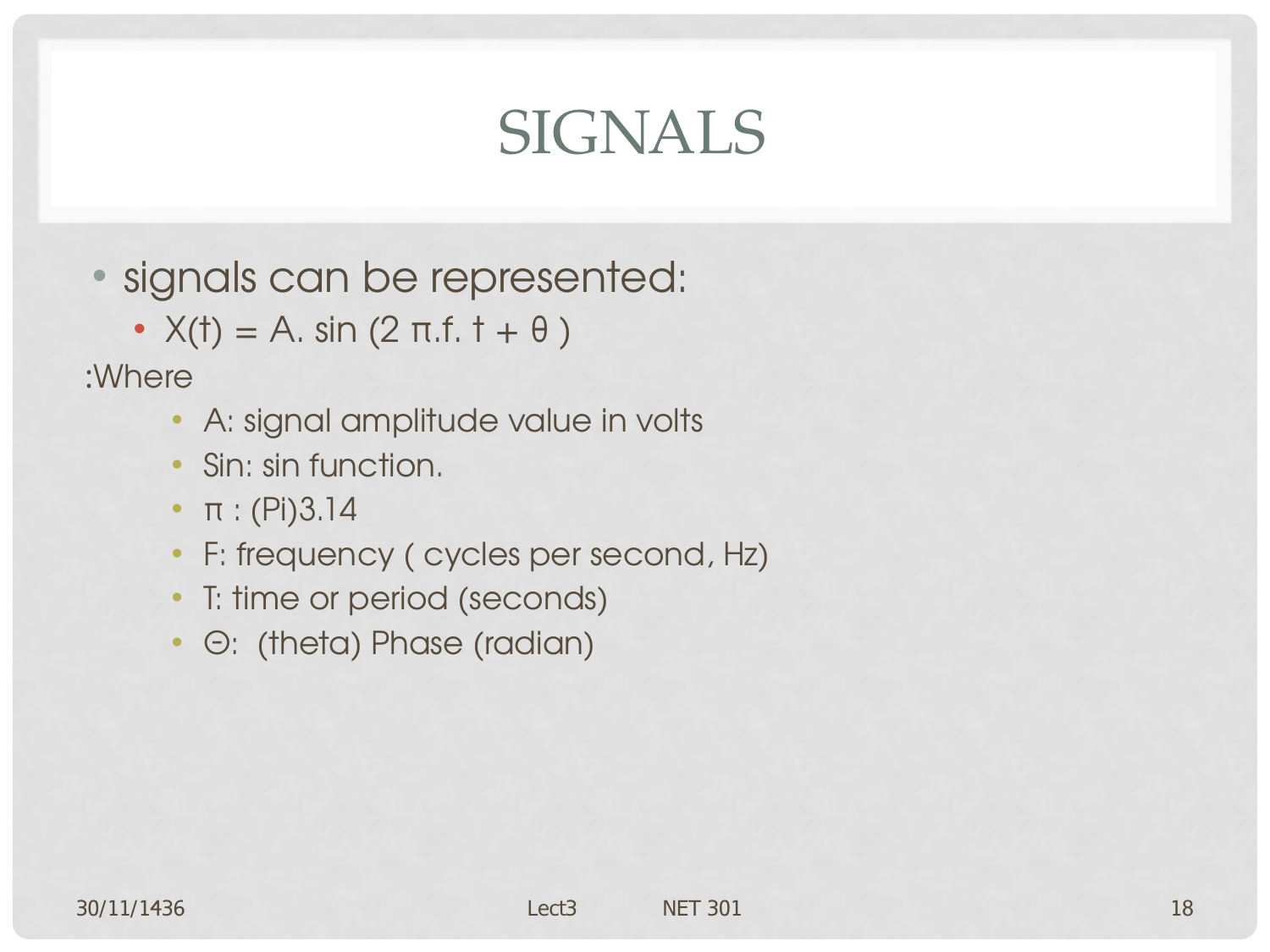

# Signals
signals can be represented:
X(t) = A. sin (2 π.f. t + θ )
Where:
A: signal amplitude value in volts
Sin: sin function.
π : (Pi)3.14
F: frequency ( cycles per second, Hz)
T: time or period (seconds)
Θ:  (theta) Phase (radian)

30/11/1436
Lect3             NET 301
18